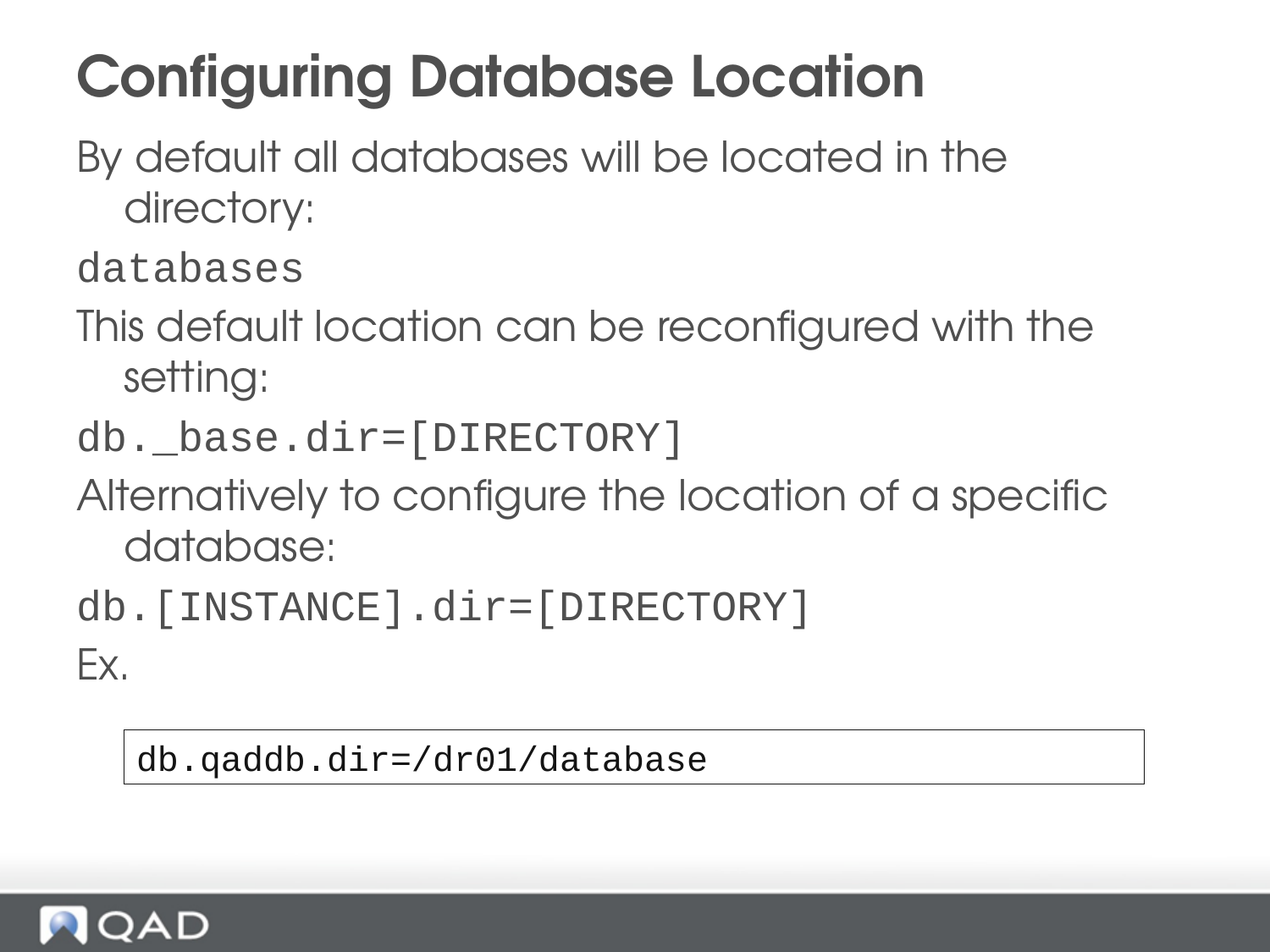

# Configuring Database Location
By default all databases will be located in the directory:
databases
This default location can be reconfigured with the setting:
db._base.dir=[DIRECTORY]
Alternatively to configure the location of a specific database:
db.[INSTANCE].dir=[DIRECTORY]
Ex.
db.qaddb.dir=/dr01/database